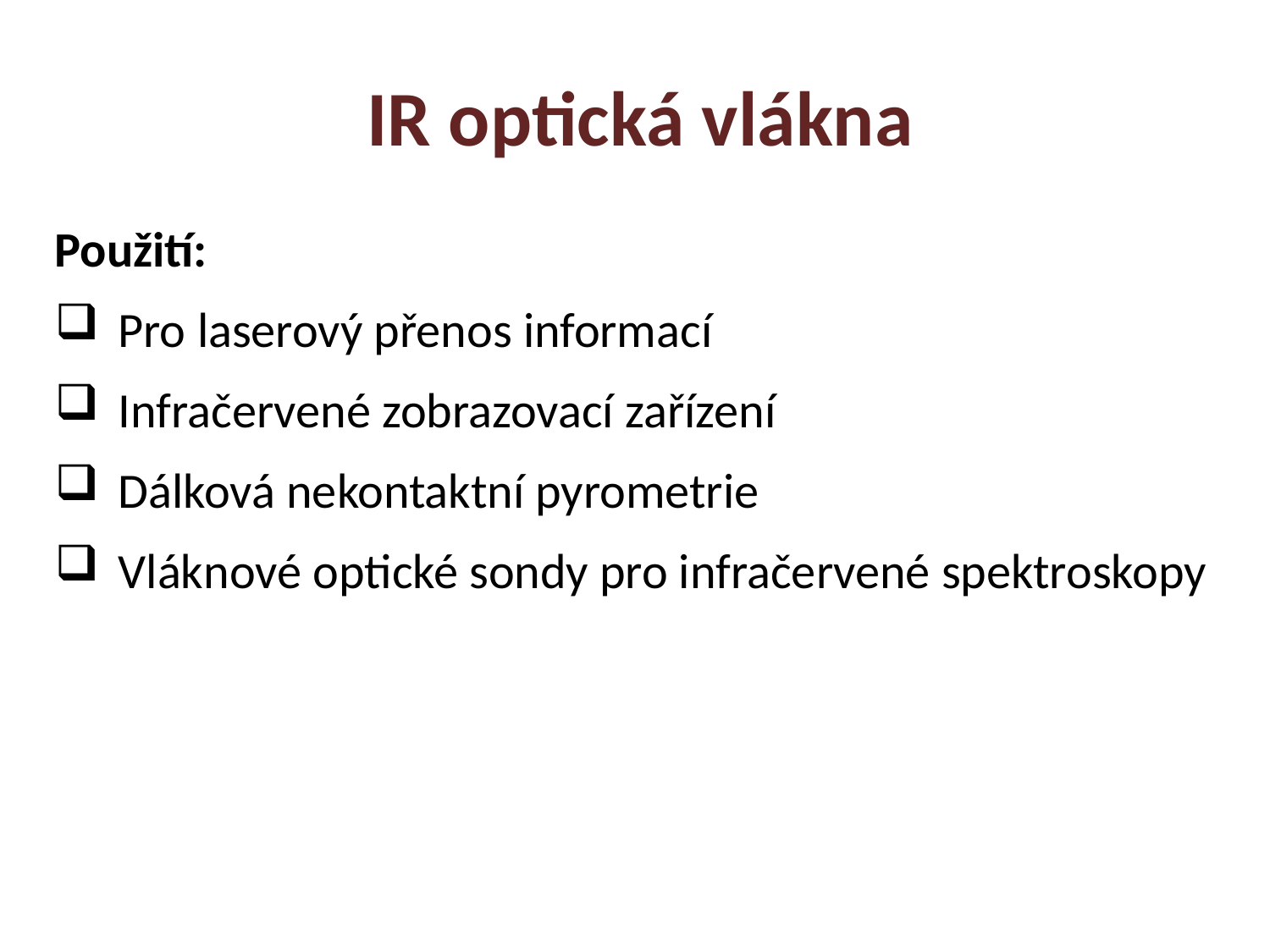

IR optická vlákna
Použití:
Pro laserový přenos informací
Infračervené zobrazovací zařízení
Dálková nekontaktní pyrometrie
Vláknové optické sondy pro infračervené spektroskopy